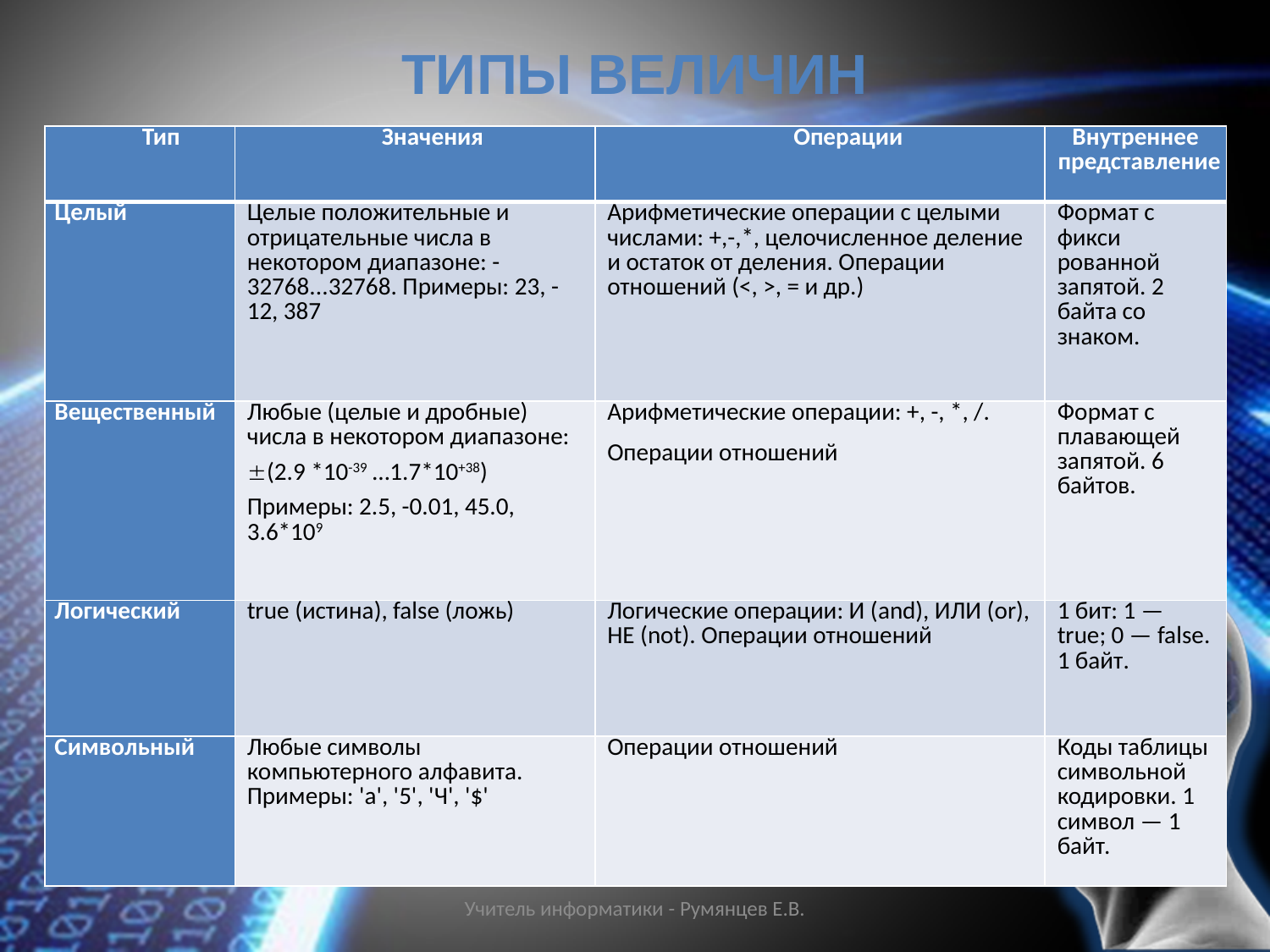

# Типы величин
| Тип | Значения | Операции | Внутреннее представление |
| --- | --- | --- | --- |
| Целый | Целые положительные и отрицательные числа в некотором диапазоне: -32768...32768. Примеры: 23, -12, 387 | Арифметические опе­рации с целыми числами: +,-,\*, целочисленное деление и остаток от деления. Операции отношений (<, >, = и др.) | Формат с фикси­рованной запятой. 2 байта со знаком. |
| Вещественный | Любые (целые и дробные) числа в некотором диапазоне: ±(2.9 \*10-39 …1.7\*10+38) Примеры: 2.5, -0.01, 45.0, 3.6\*109 | Арифметические опе­рации: +, -, \*, /. Операции отношений | Формат с плавающей запятой. 6 байтов. |
| Логический | true (истина), false (ложь) | Логические операции: И (and), ИЛИ (or), НЕ (not). Операции отношений | 1 бит: 1 — true; 0 — false. 1 байт. |
| Символьный | Любые символы компьютерного алфавита. Примеры: 'а', '5', 'Ч', '$' | Операции отношений | Коды таблицы символьной кодировки. 1 символ — 1 байт. |

Учитель информатики - Румянцев Е.В.